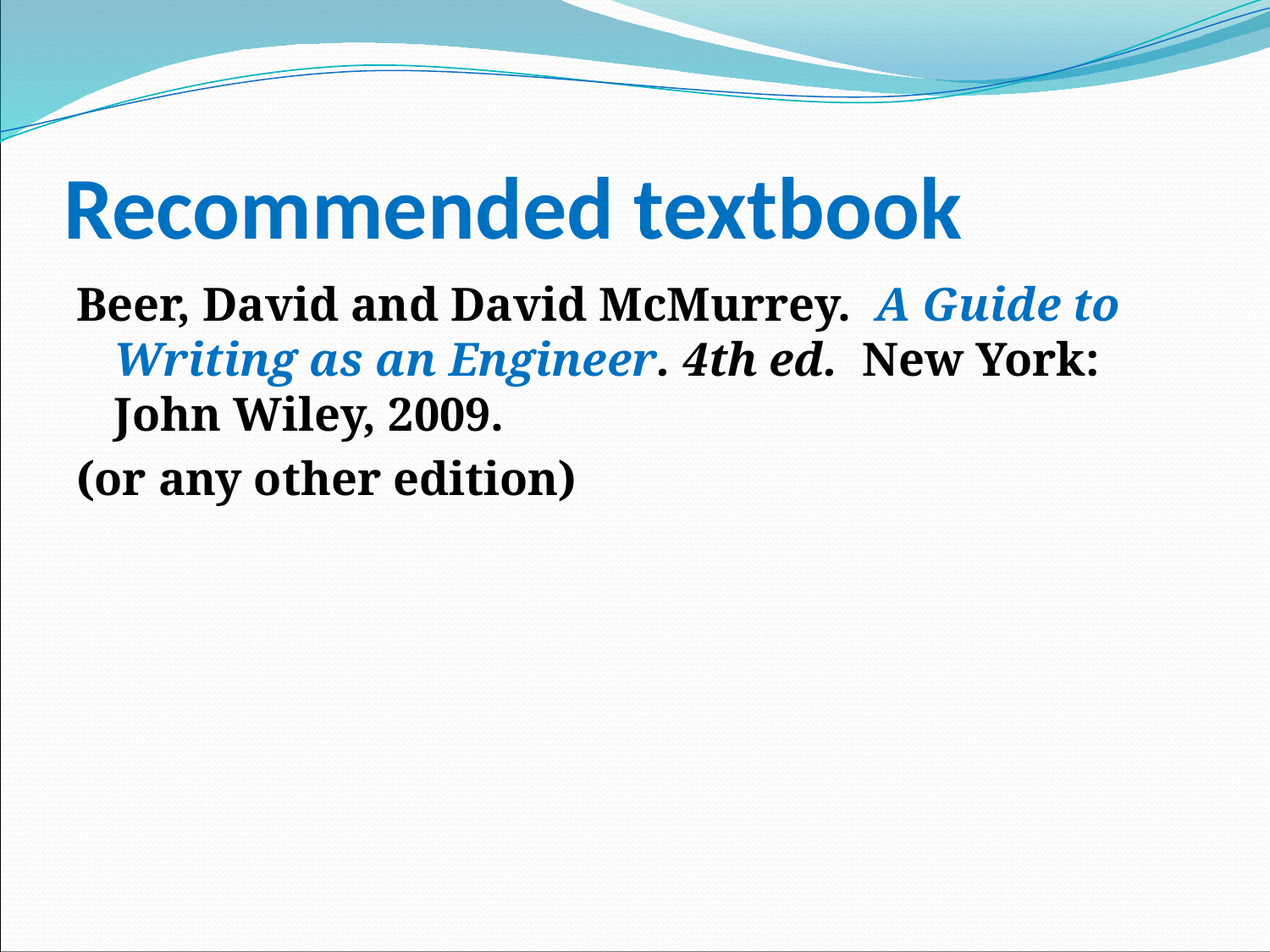

# Recommended textbook
Beer, David and David McMurrey.  A Guide to Writing as an Engineer. 4th ed.  New York:  John Wiley, 2009.
(or any other edition)